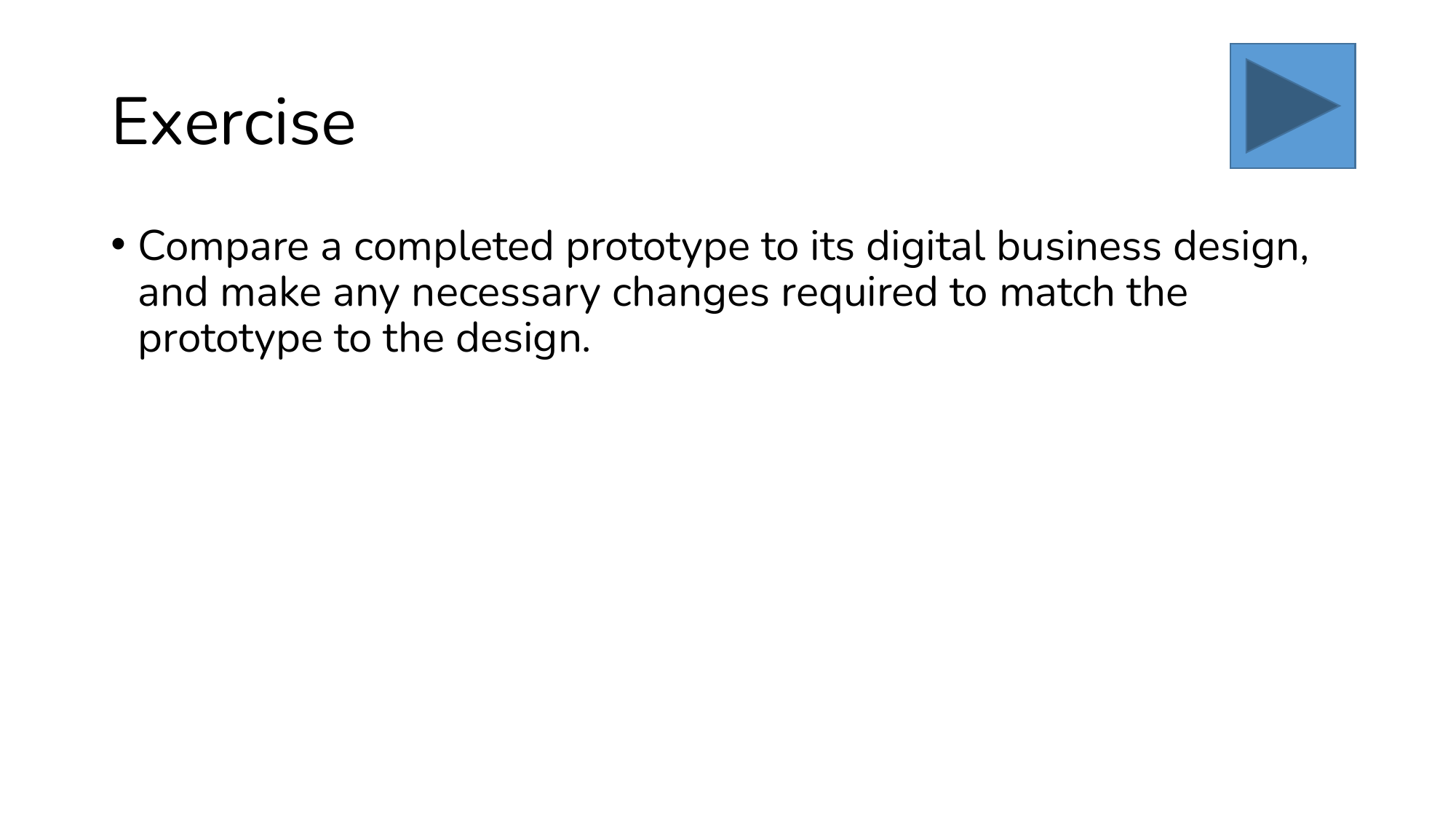

# Exercise

Compare a completed prototype to its digital business design, and make any necessary changes required to match the prototype to the design.